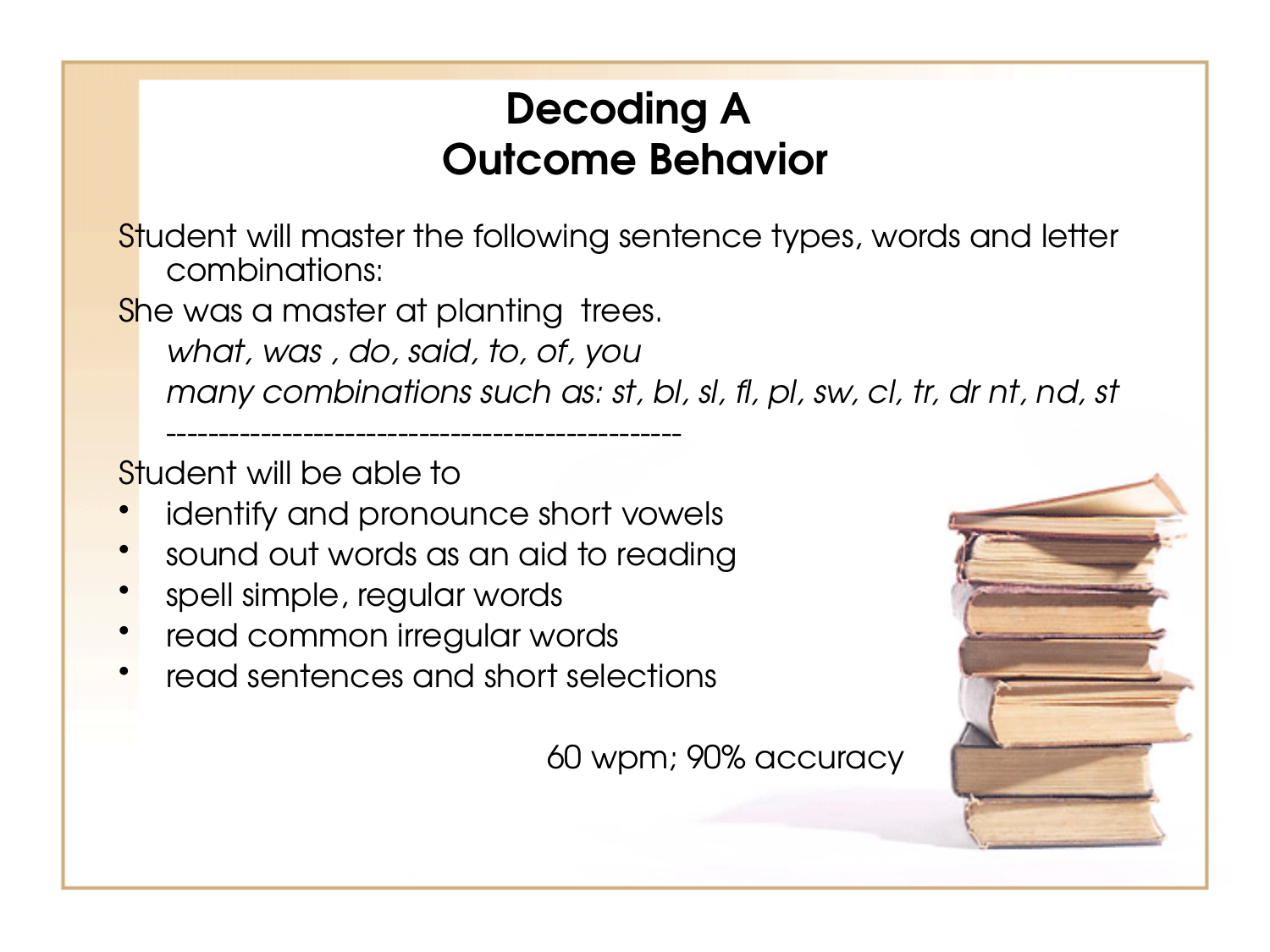

# Decoding A Outcome Behavior

Student will master the following sentence types, words and letter combinations:
She was a master at planting  trees.
	what, was , do, said, to, of, you
	many combinations such as: st, bl, sl, fl, pl, sw, cl, tr, dr nt, nd, st
	-------------------------------------------------
Student will be able to
identify and pronounce short vowels
sound out words as an aid to reading
spell simple, regular words
read common irregular words
read sentences and short selections

				60 wpm; 90% accuracy